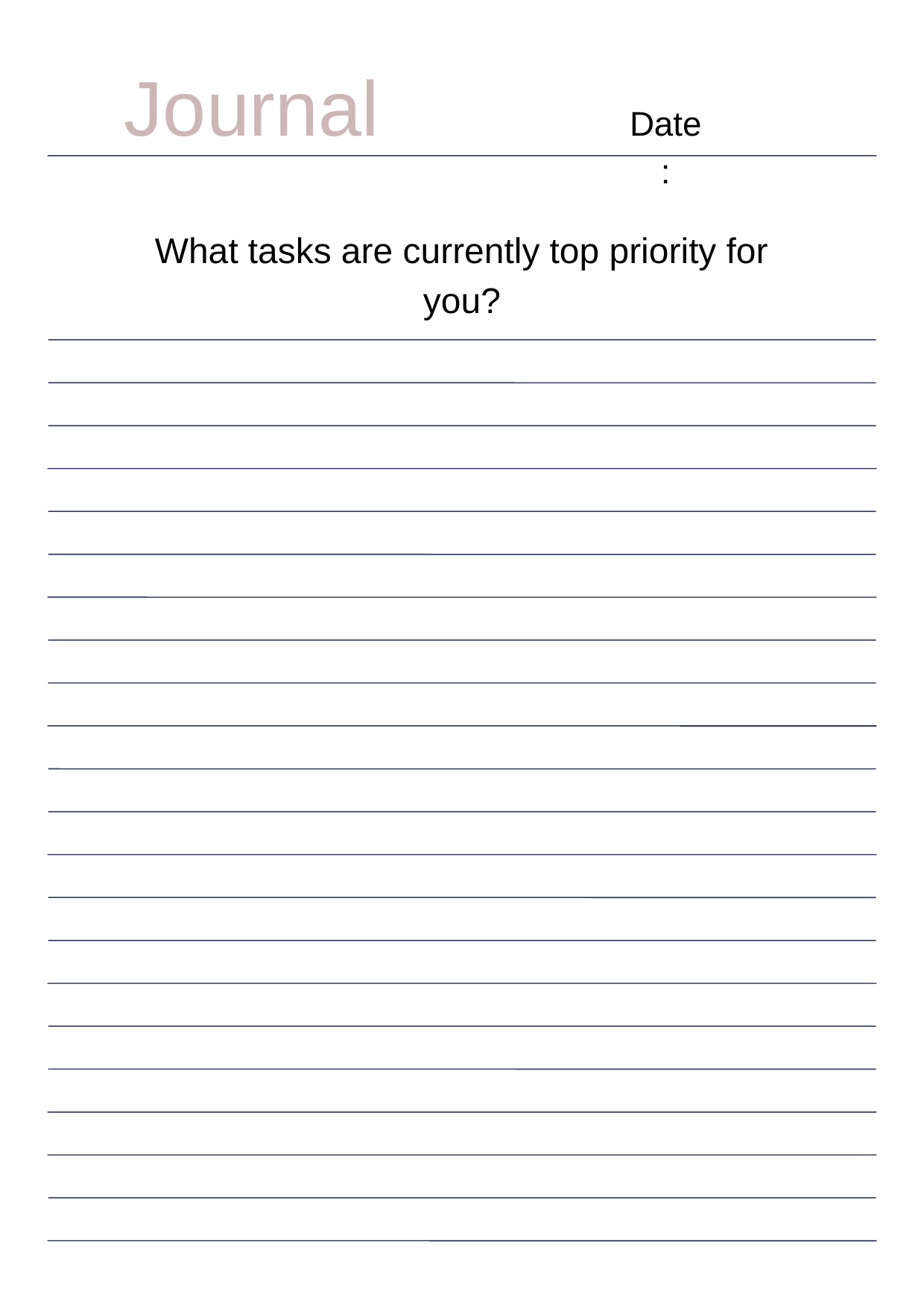

Journal
Date:

What tasks are currently top priority for you?